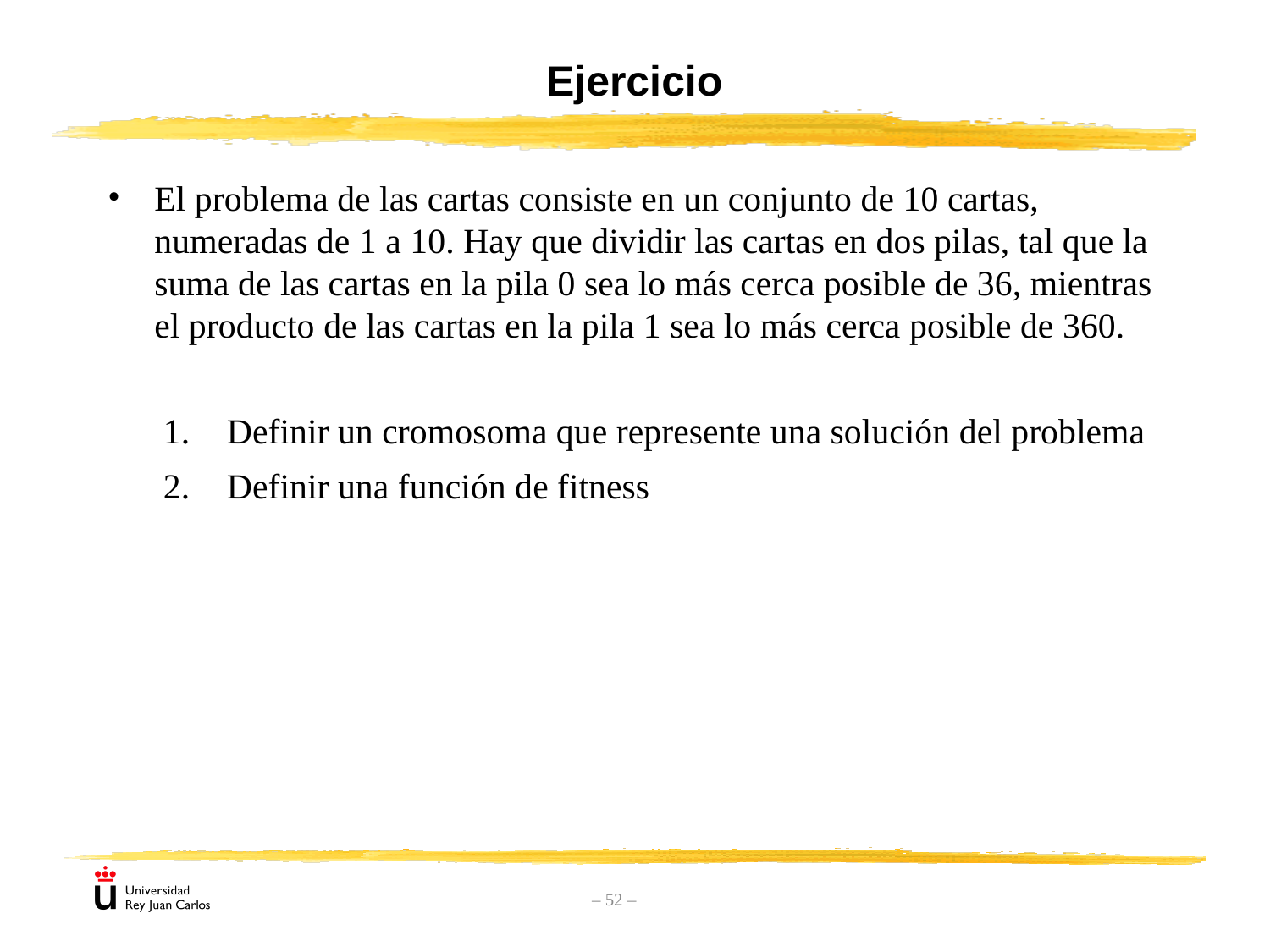

# Ejercicio
El problema de las cartas consiste en un conjunto de 10 cartas, numeradas de 1 a 10. Hay que dividir las cartas en dos pilas, tal que la suma de las cartas en la pila 0 sea lo más cerca posible de 36, mientras el producto de las cartas en la pila 1 sea lo más cerca posible de 360.

Definir un cromosoma que represente una solución del problema
Definir una función de fitness

– 52 –
Inteligencia Artificial
Diploma de Informática Militar